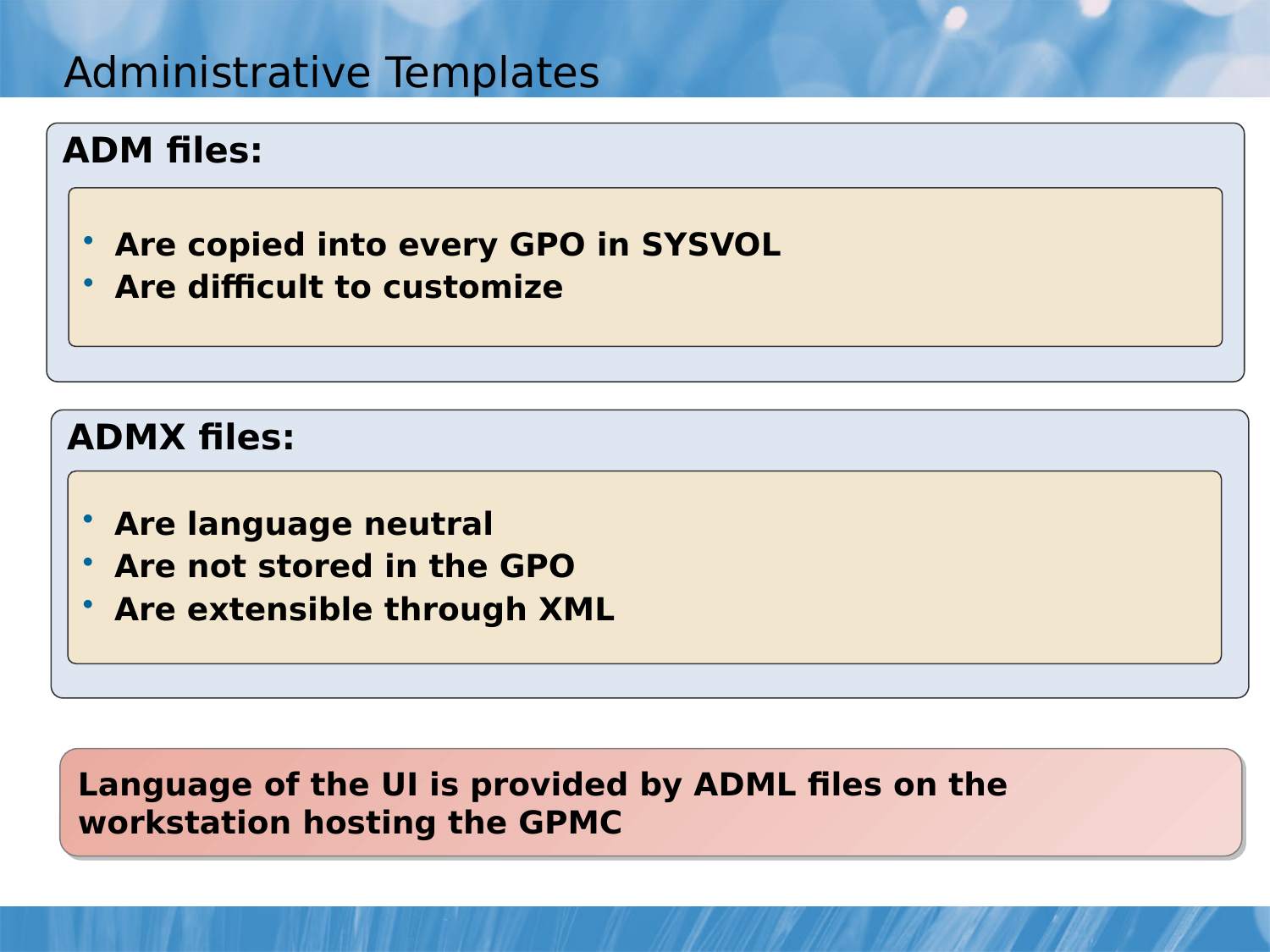

# Administrative Templates
ADM files:

Are copied into every GPO in SYSVOL
Are difficult to customize
ADMX files:

Are language neutral
Are not stored in the GPO
Are extensible through XML
Language of the UI is provided by ADML files on the workstation hosting the GPMC